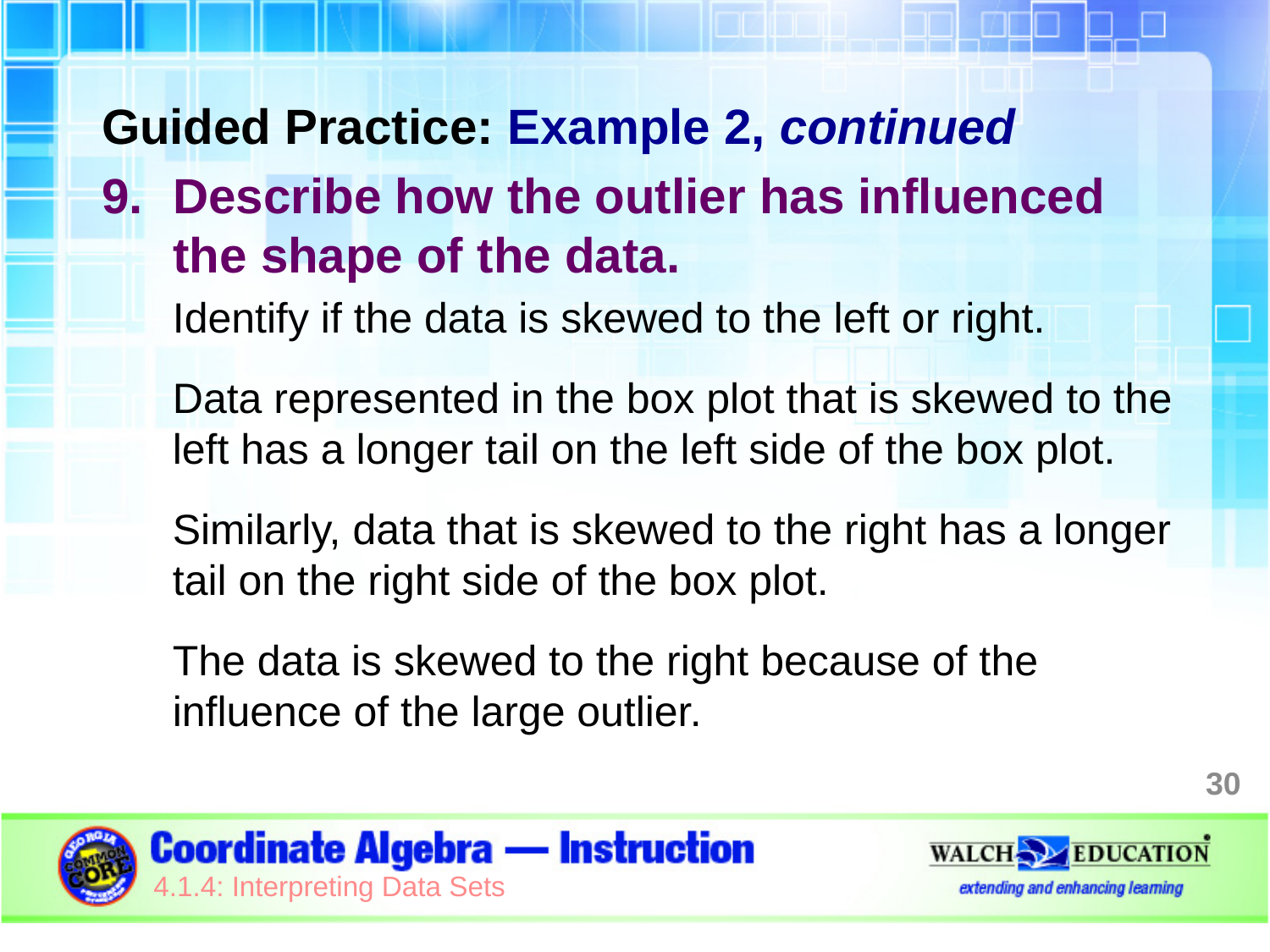

Guided Practice: Example 2, continued
Describe how the outlier has influenced the shape of the data.
Identify if the data is skewed to the left or right.
Data represented in the box plot that is skewed to the left has a longer tail on the left side of the box plot.
Similarly, data that is skewed to the right has a longer tail on the right side of the box plot.
The data is skewed to the right because of the influence of the large outlier.
30
4.1.4: Interpreting Data Sets